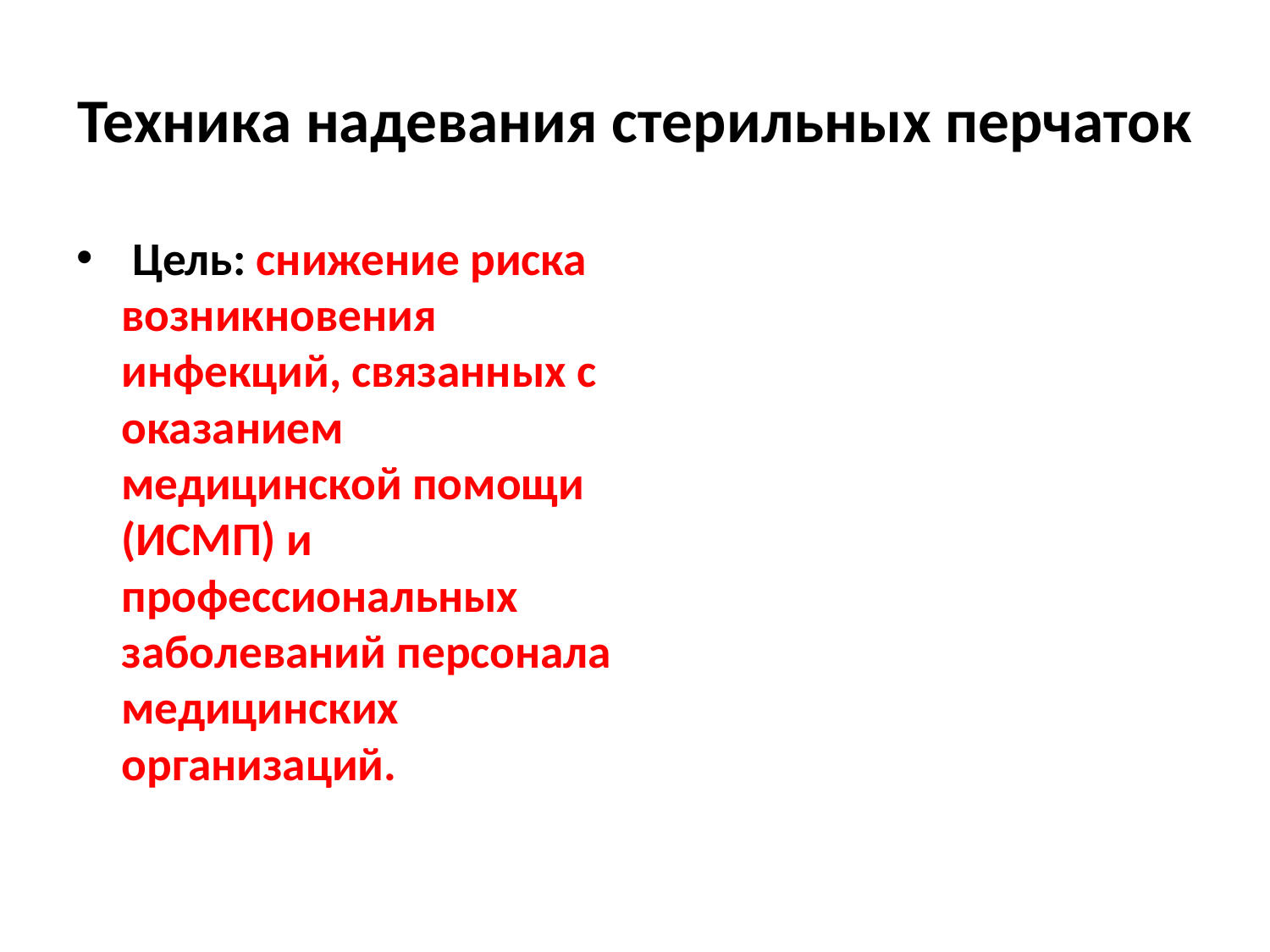

# Техника надевания стерильных перчаток
 Цель: снижение риска возникновения инфекций, связанных с оказанием медицинской помощи (ИСМП) и профессиональных заболеваний персонала медицинских организаций.